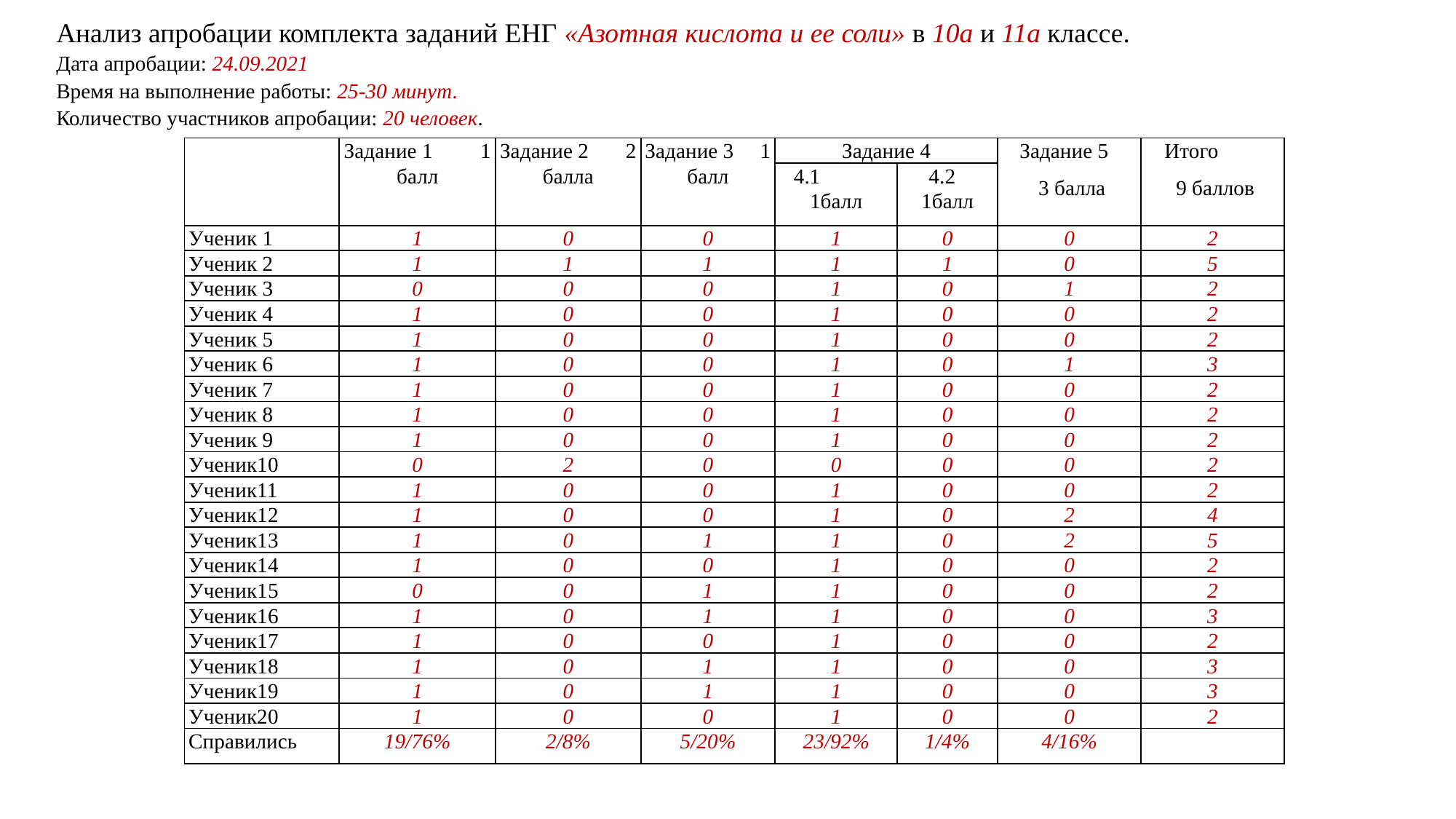

# Анализ апробации комплекта заданий ЕНГ «Азотная кислота и ее соли» в 10а и 11а классе. Дата апробации: 24.09.2021 Время на выполнение работы: 25-30 минут. Количество участников апробации: 20 человек.
|  | Задание 1 1 балл | Задание 2 2 балла | Задание 3 1 балл | Задание 4 |  | Задание 5 3 балла | Итого 9 баллов |
| --- | --- | --- | --- | --- | --- | --- | --- |
|  |  |  |  | 4.1 1балл | 4.2 1балл |  |  |
| Ученик 1 | 1 | 0 | 0 | 1 | 0 | 0 | 2 |
| Ученик 2 | 1 | 1 | 1 | 1 | 1 | 0 | 5 |
| Ученик 3 | 0 | 0 | 0 | 1 | 0 | 1 | 2 |
| Ученик 4 | 1 | 0 | 0 | 1 | 0 | 0 | 2 |
| Ученик 5 | 1 | 0 | 0 | 1 | 0 | 0 | 2 |
| Ученик 6 | 1 | 0 | 0 | 1 | 0 | 1 | 3 |
| Ученик 7 | 1 | 0 | 0 | 1 | 0 | 0 | 2 |
| Ученик 8 | 1 | 0 | 0 | 1 | 0 | 0 | 2 |
| Ученик 9 | 1 | 0 | 0 | 1 | 0 | 0 | 2 |
| Ученик10 | 0 | 2 | 0 | 0 | 0 | 0 | 2 |
| Ученик11 | 1 | 0 | 0 | 1 | 0 | 0 | 2 |
| Ученик12 | 1 | 0 | 0 | 1 | 0 | 2 | 4 |
| Ученик13 | 1 | 0 | 1 | 1 | 0 | 2 | 5 |
| Ученик14 | 1 | 0 | 0 | 1 | 0 | 0 | 2 |
| Ученик15 | 0 | 0 | 1 | 1 | 0 | 0 | 2 |
| Ученик16 | 1 | 0 | 1 | 1 | 0 | 0 | 3 |
| Ученик17 | 1 | 0 | 0 | 1 | 0 | 0 | 2 |
| Ученик18 | 1 | 0 | 1 | 1 | 0 | 0 | 3 |
| Ученик19 | 1 | 0 | 1 | 1 | 0 | 0 | 3 |
| Ученик20 | 1 | 0 | 0 | 1 | 0 | 0 | 2 |
| Справились | 19/76% | 2/8% | 5/20% | 23/92% | 1/4% | 4/16% |  |